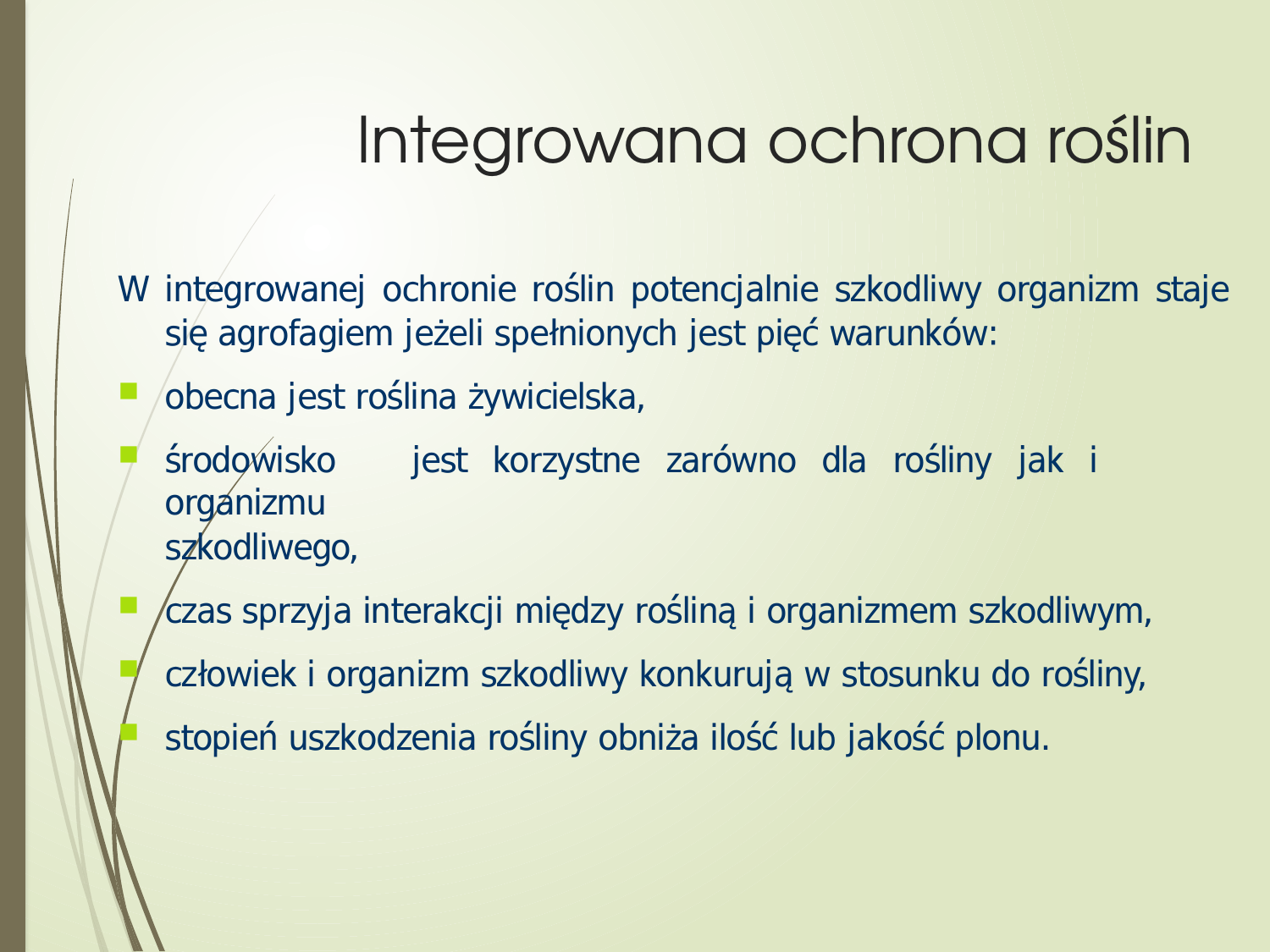

Integrowana ochrona roślin
W integrowanej ochronie roślin potencjalnie szkodliwy organizm staje
się agrofagiem jeżeli spełnionych jest pięć warunków:
obecna jest roślina żywicielska,
środowisko	jest	korzystne	zarówno	dla	rośliny	jak	i	organizmu
szkodliwego,
czas sprzyja interakcji między rośliną i organizmem szkodliwym,
człowiek i organizm szkodliwy konkurują w stosunku do rośliny,
stopień uszkodzenia rośliny obniża ilość lub jakość plonu.